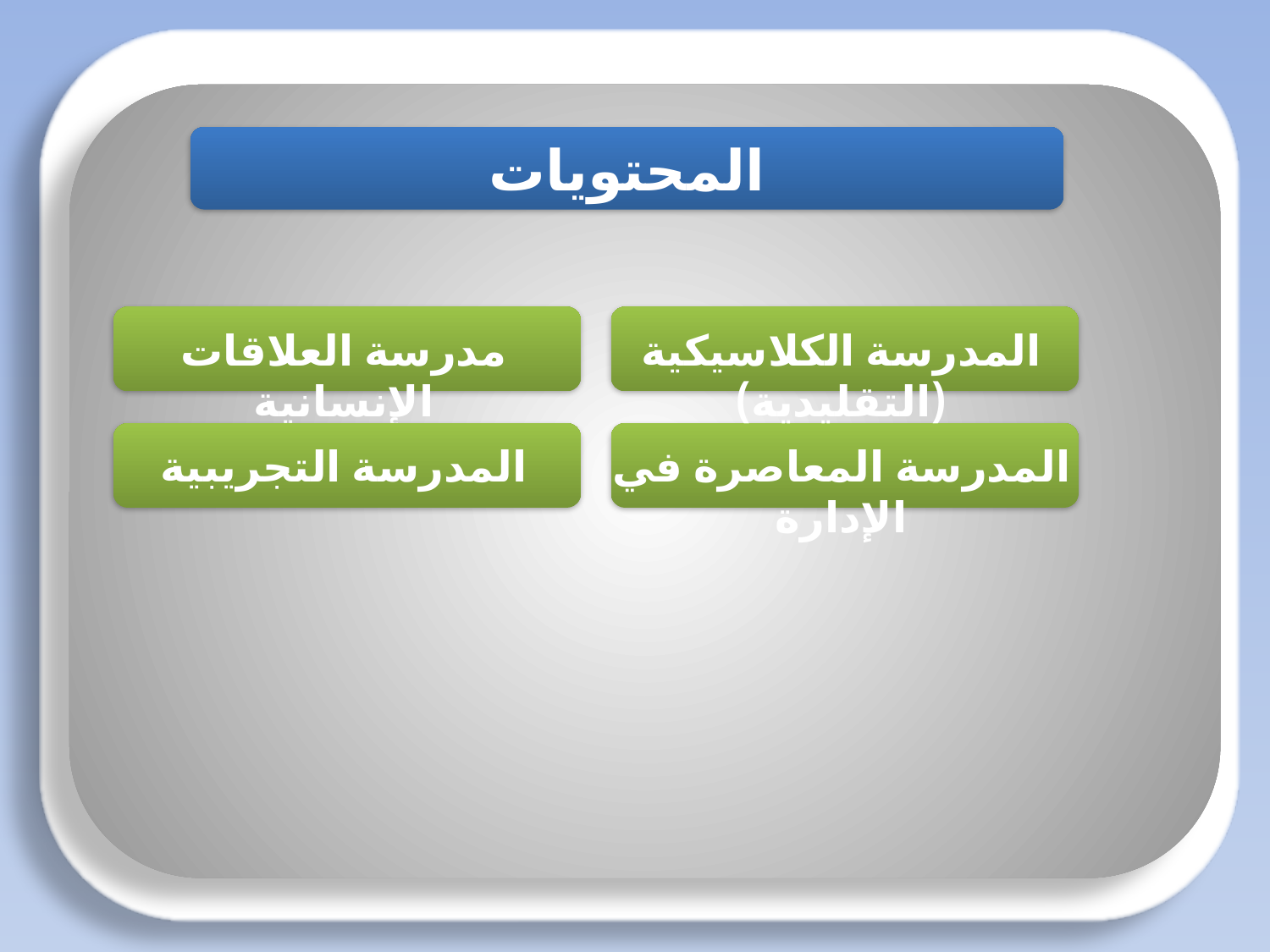

المحتويات
#

مدرسة العلاقات الإنسانية

المدرسة الكلاسيكية (التقليدية)

المدرسة التجريبية

المدرسة المعاصرة في الإدارة